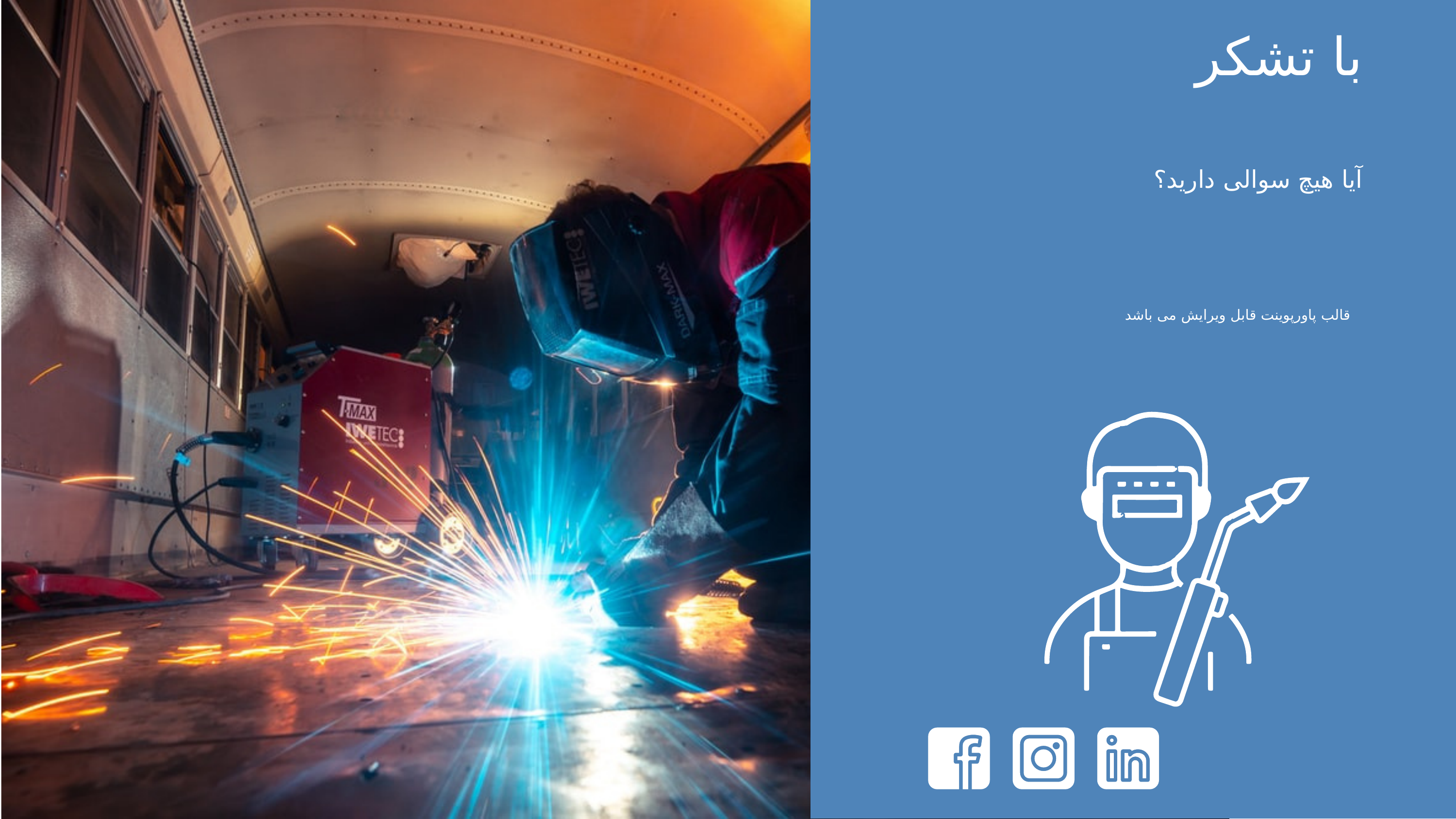

با تشکر
آیا هیچ سوالی دارید؟
قالب پاورپوینت قابل ویرایش می باشد

CREDITS: This presentation template was created by Slidesgo, including icons by Flaticon, infographics & images by Freepik.